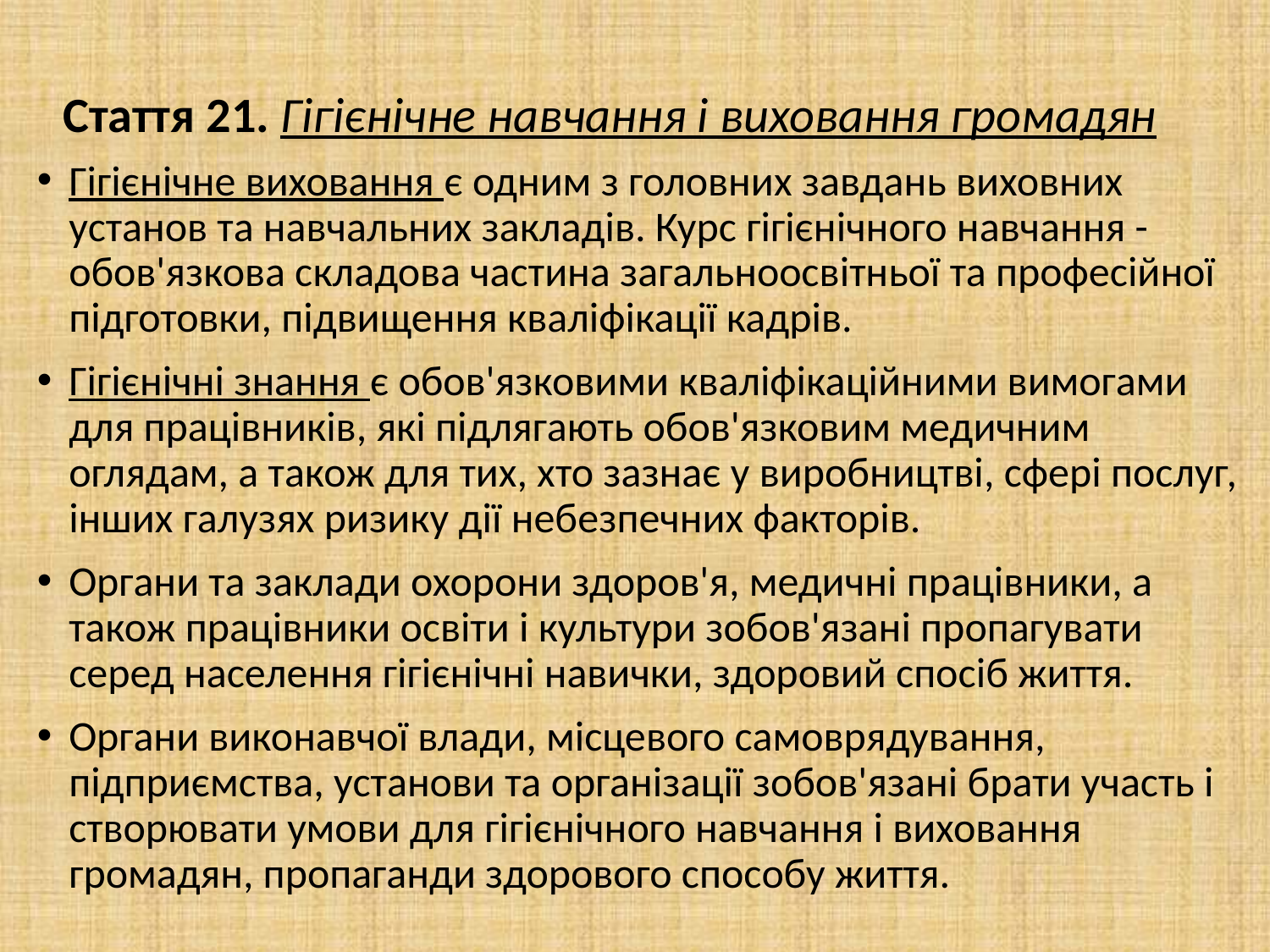

# Стаття 21. Гігієнічне навчання і виховання громадян
Гігієнічне виховання є одним з головних завдань виховних установ та навчальних закладів. Курс гігієнічного навчання - обов'язкова складова частина загальноосвітньої та професійної підготовки, підвищення кваліфікації кадрів.
Гігієнічні знання є обов'язковими кваліфікаційними вимогами для працівників, які підлягають обов'язковим медичним оглядам, а також для тих, хто зазнає у виробництві, сфері послуг, інших галузях ризику дії небезпечних факторів.
Органи та заклади охорони здоров'я, медичні працівники, а також працівники освіти і культури зобов'язані пропагувати серед населення гігієнічні навички, здоровий спосіб життя.
Органи виконавчої влади, місцевого самоврядування, підприємства, установи та організації зобов'язані брати участь і створювати умови для гігієнічного навчання і виховання громадян, пропаганди здорового способу життя.